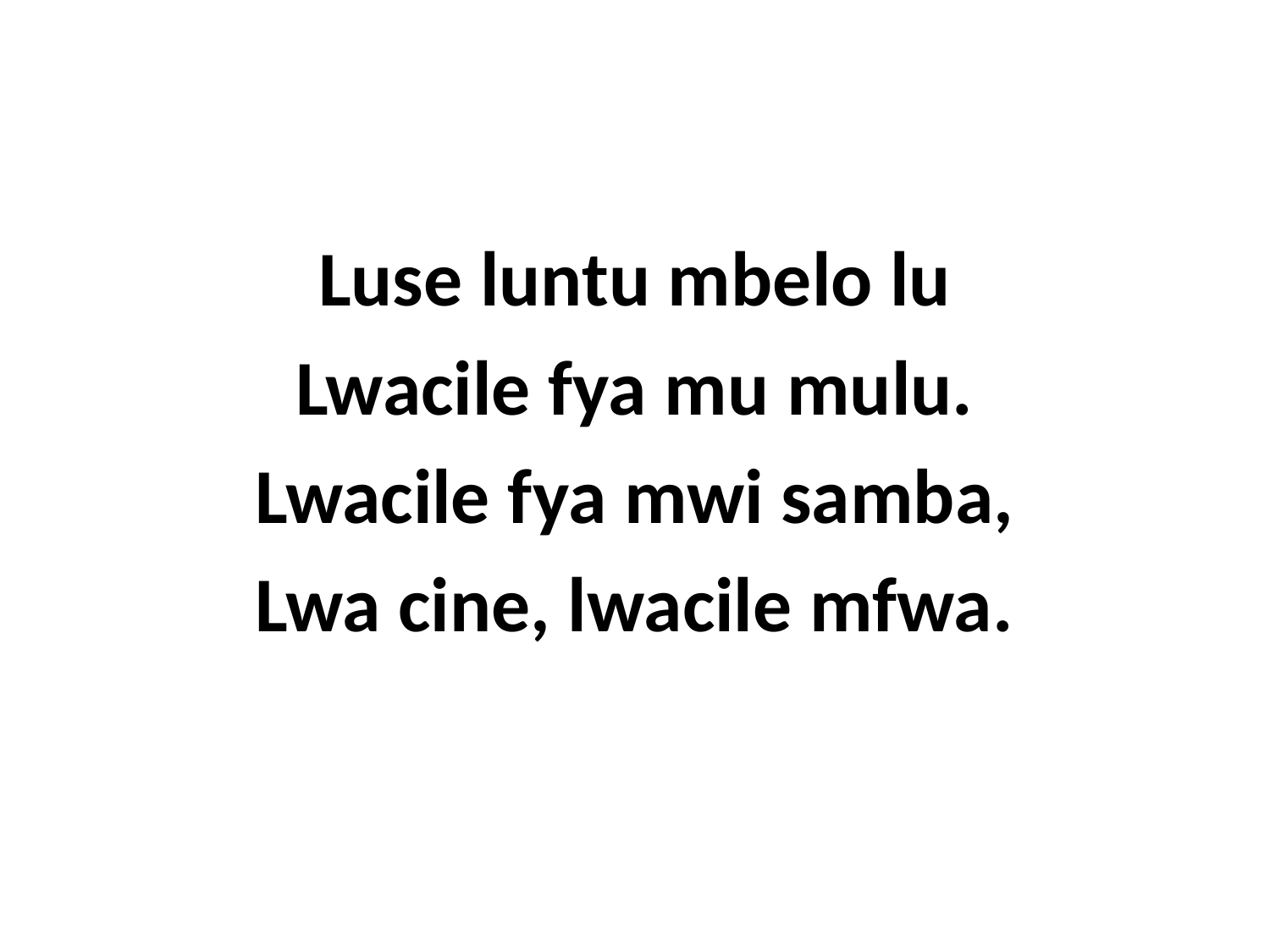

Luse luntu mbelo lu
Lwacile fya mu mulu.
Lwacile fya mwi samba,
Lwa cine, lwacile mfwa.